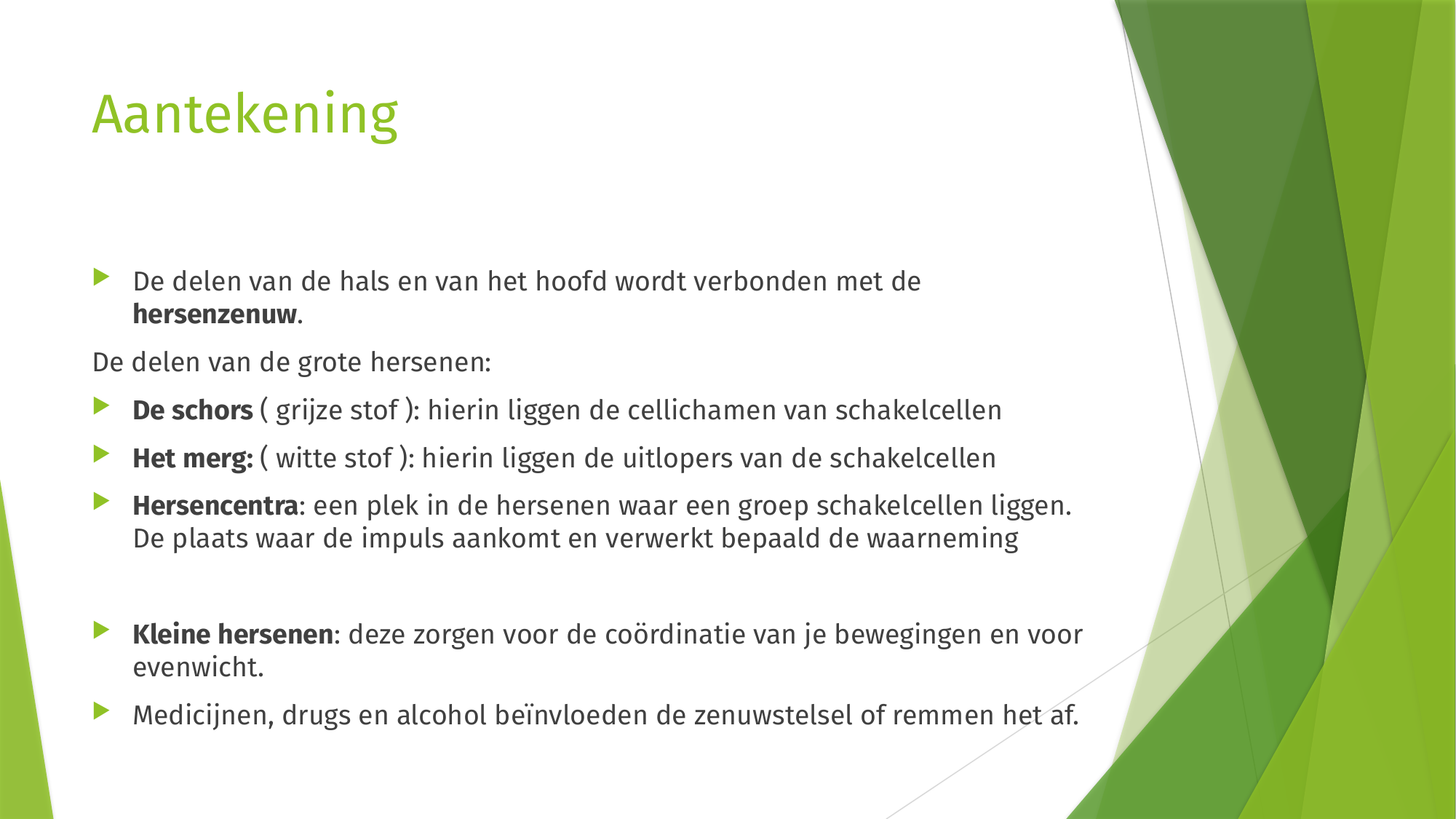

# Aantekening
De delen van de hals en van het hoofd wordt verbonden met de hersenzenuw.
De delen van de grote hersenen:
De schors ( grijze stof ): hierin liggen de cellichamen van schakelcellen
Het merg: ( witte stof ): hierin liggen de uitlopers van de schakelcellen
Hersencentra: een plek in de hersenen waar een groep schakelcellen liggen. De plaats waar de impuls aankomt en verwerkt bepaald de waarneming

Kleine hersenen: deze zorgen voor de coördinatie van je bewegingen en voor evenwicht.
Medicijnen, drugs en alcohol beïnvloeden de zenuwstelsel of remmen het af.